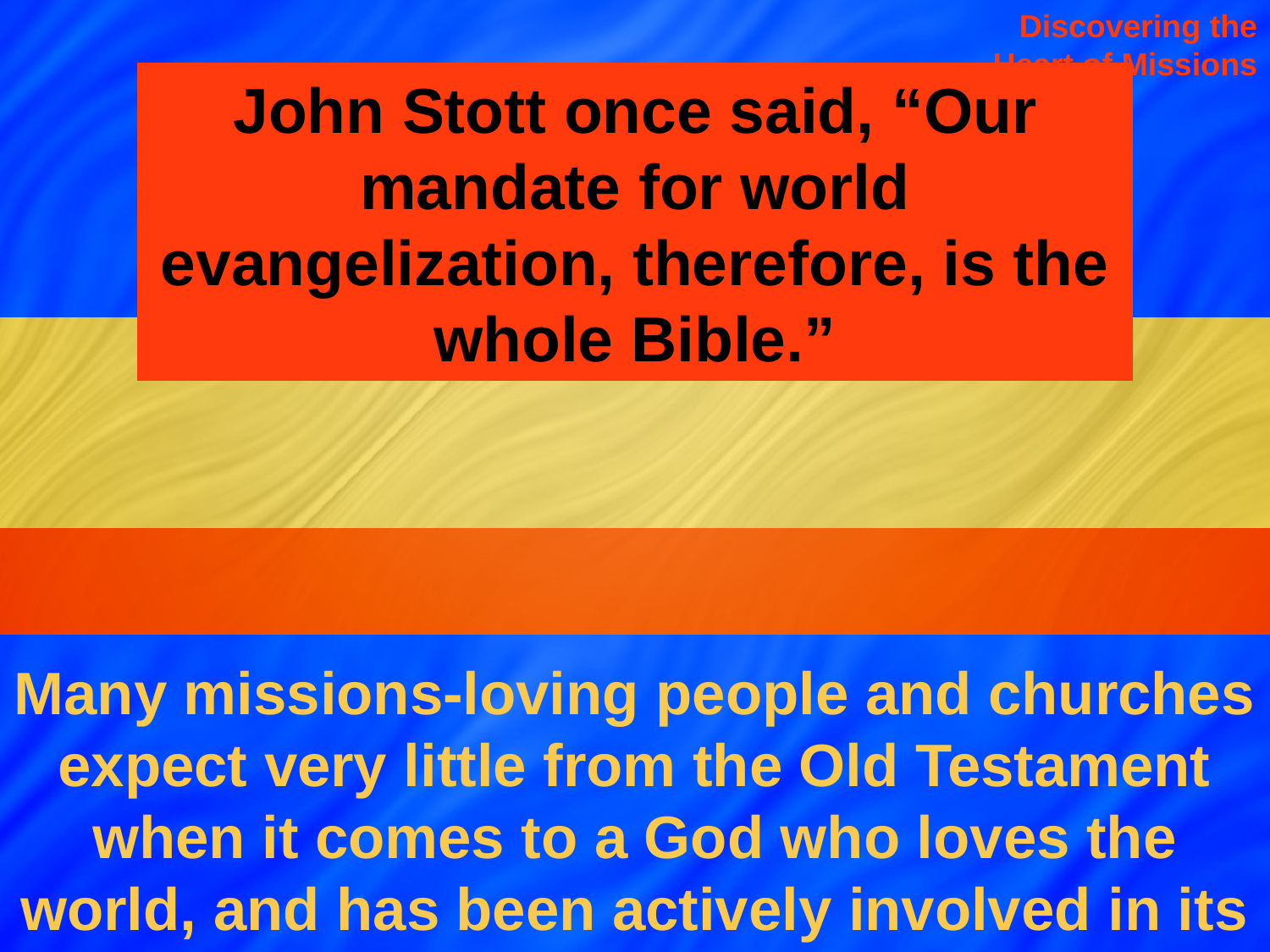

Discovering the Heart of Missions
John Stott once said, “Our mandate for world evangelization, therefore, is the whole Bible.”
Many missions-loving people and churches expect very little from the Old Testament when it comes to a God who loves the world, and has been actively involved in its redemption throughout time.